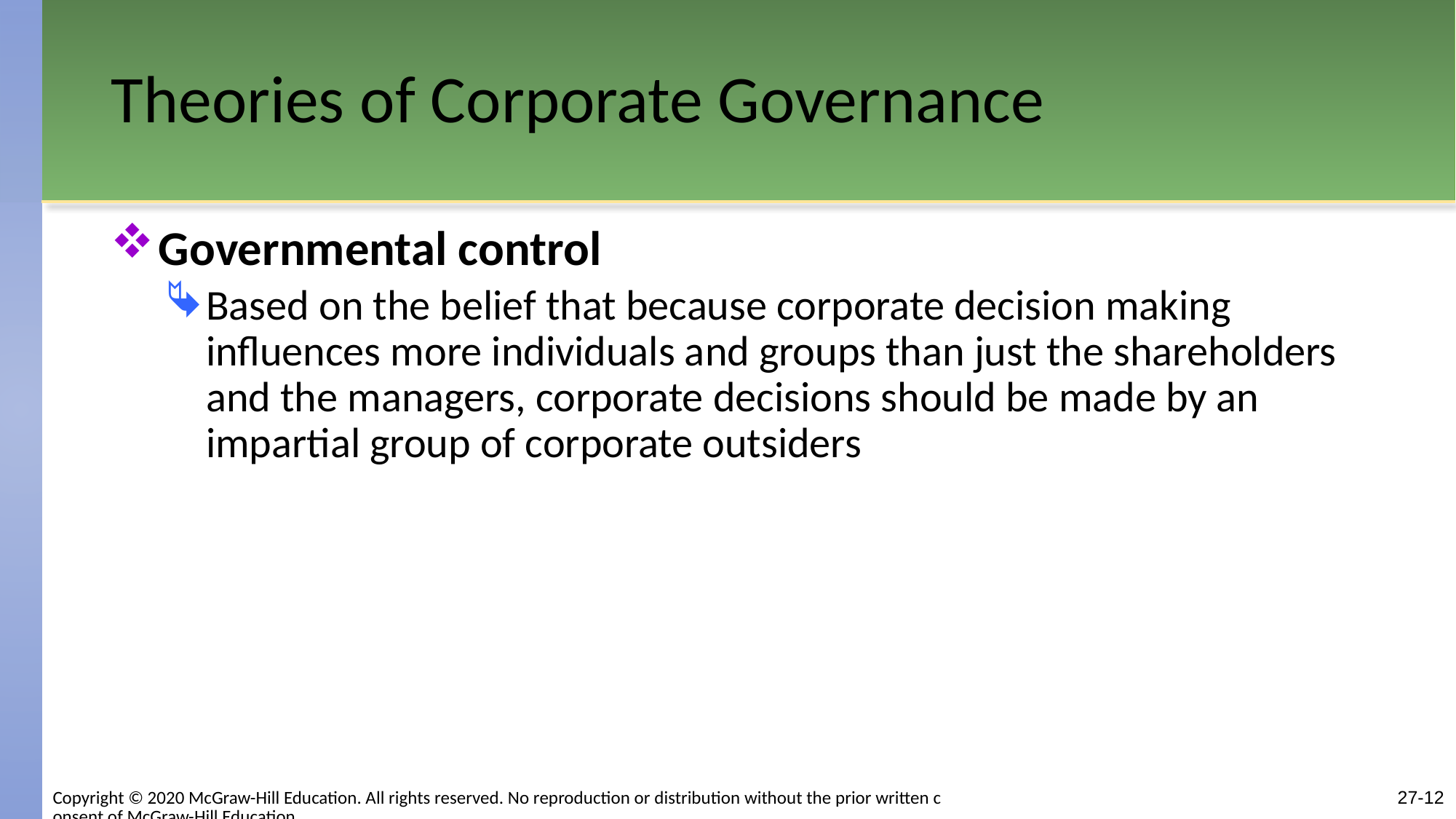

# Theories of Corporate Governance
Governmental control
Based on the belief that because corporate decision making influences more individuals and groups than just the shareholders and the managers, corporate decisions should be made by an impartial group of corporate outsiders

27-12
Copyright © 2020 McGraw-Hill Education. All rights reserved. No reproduction or distribution without the prior written consent of McGraw-Hill Education.